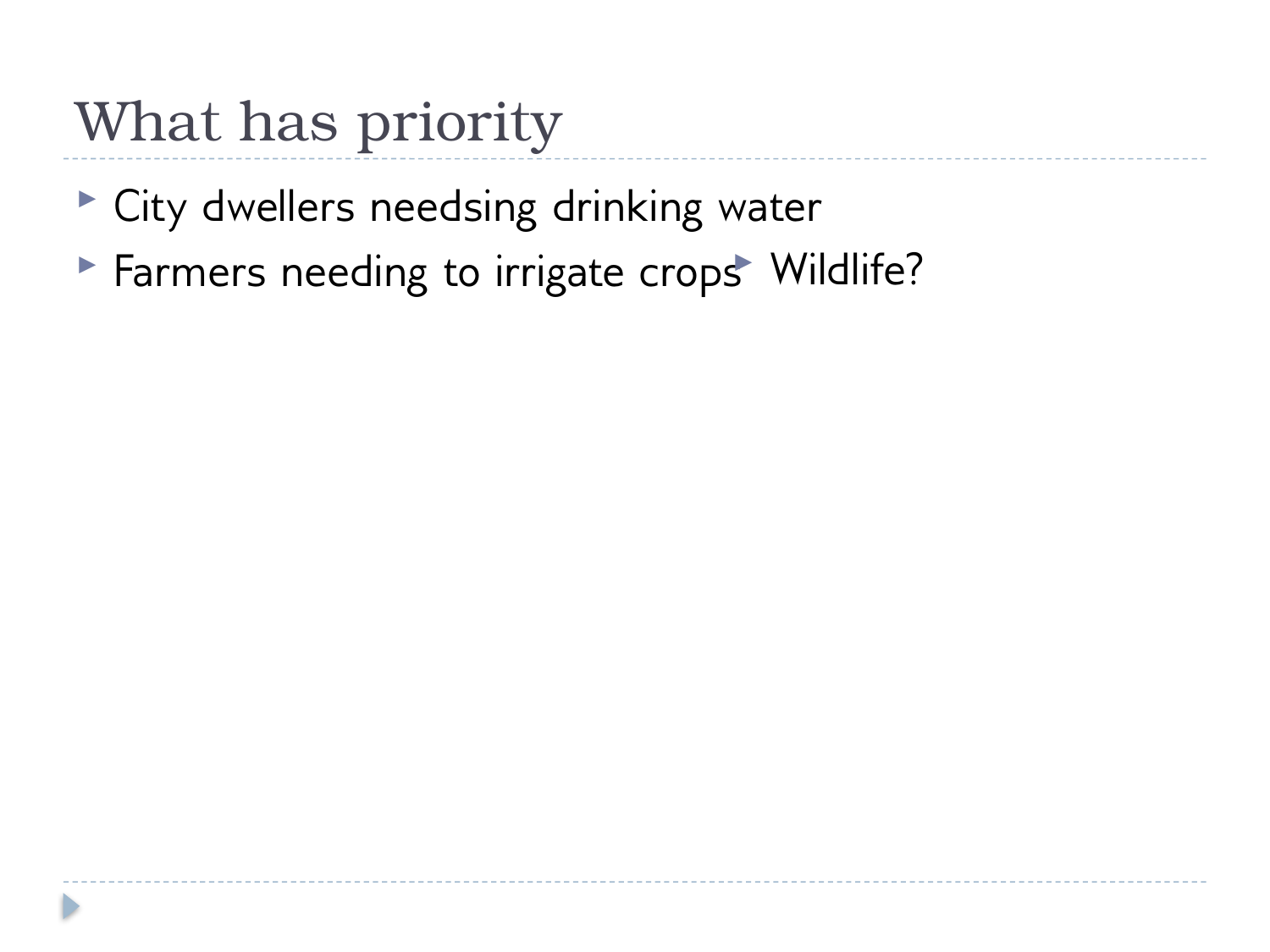

# What has priority
City dwellers needsing drinking water
Farmers needing to irrigate crops
Wildlife?